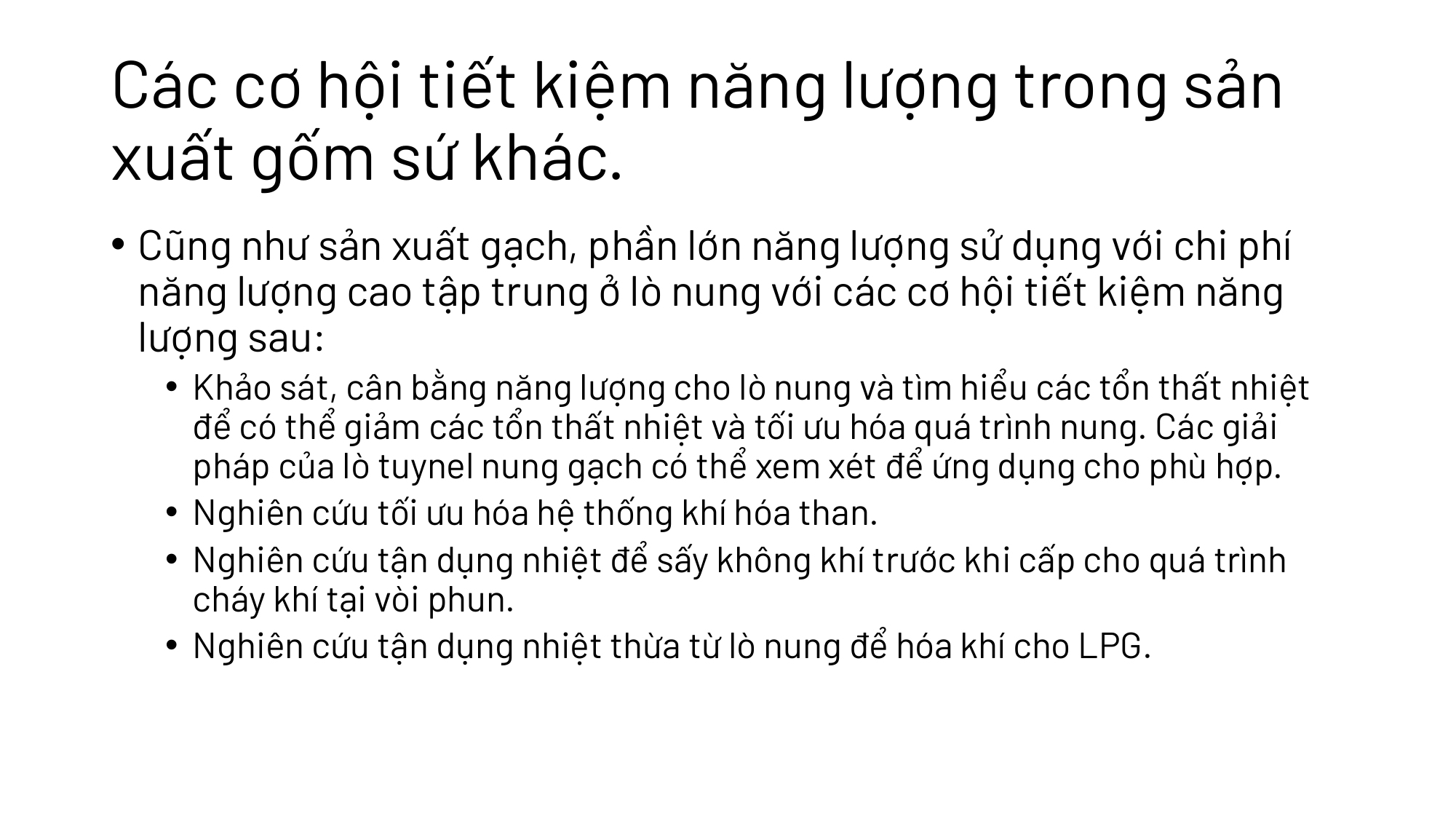

# Các cơ hội tiết kiệm năng lượng trong sản xuất gốm sứ khác.
Cũng như sản xuất gạch, phần lớn năng lượng sử dụng với chi phí năng lượng cao tập trung ở lò nung với các cơ hội tiết kiệm năng lượng sau:
Khảo sát, cân bằng năng lượng cho lò nung và tìm hiểu các tổn thất nhiệt để có thể giảm các tổn thất nhiệt và tối ưu hóa quá trình nung. Các giải pháp của lò tuynel nung gạch có thể xem xét để ứng dụng cho phù hợp.
Nghiên cứu tối ưu hóa hệ thống khí hóa than.
Nghiên cứu tận dụng nhiệt để sấy không khí trước khi cấp cho quá trình cháy khí tại vòi phun.
Nghiên cứu tận dụng nhiệt thừa từ lò nung để hóa khí cho LPG.